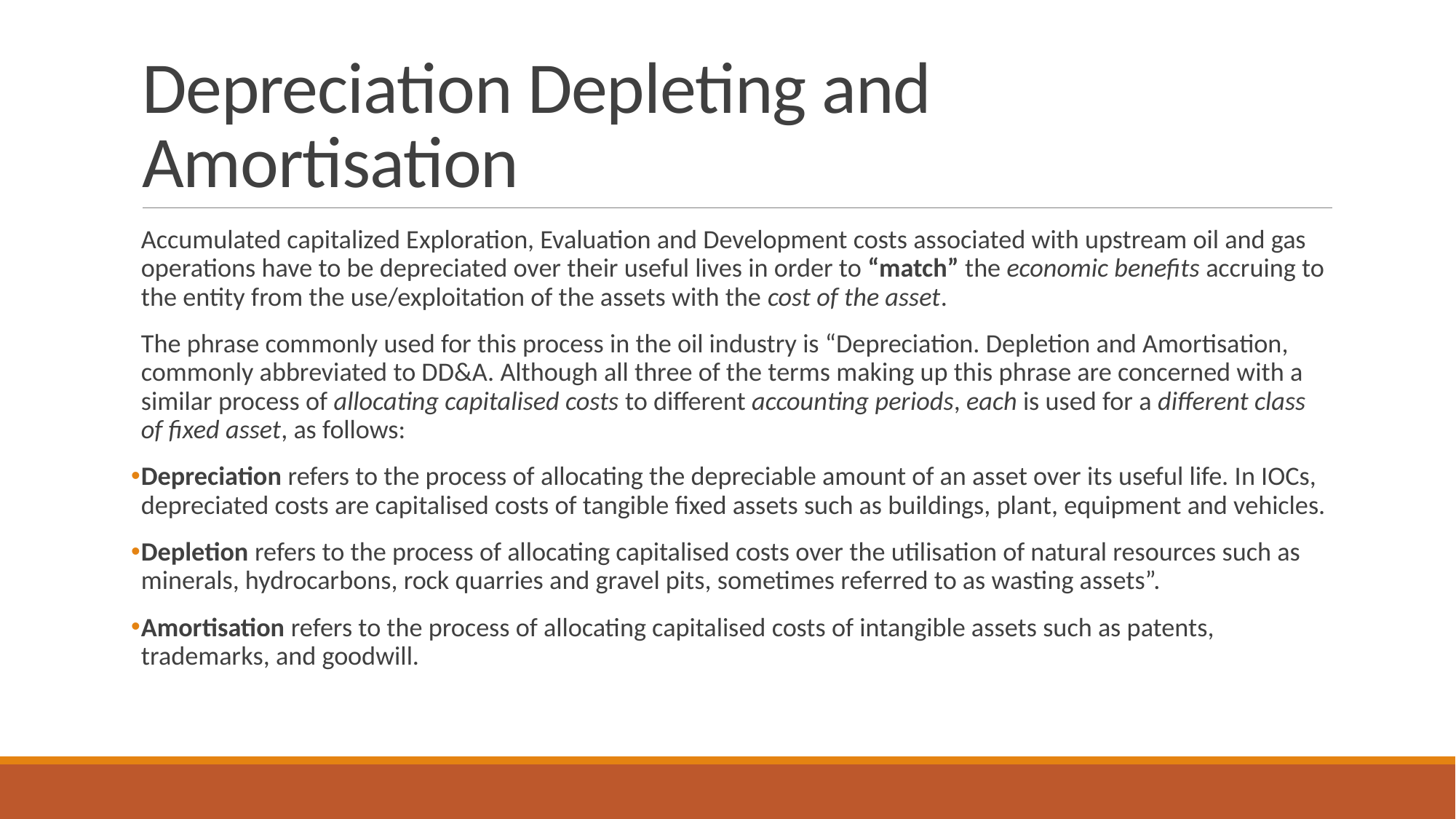

# Depreciation Depleting and Amortisation
Accumulated capitalized Exploration, Evaluation and Development costs associated with upstream oil and gas operations have to be depreciated over their useful lives in order to “match” the economic benefits accruing to the entity from the use/exploitation of the assets with the cost of the asset.
The phrase commonly used for this process in the oil industry is “Depreciation. Depletion and Amortisation, commonly abbreviated to DD&A. Although all three of the terms making up this phrase are concerned with a similar process of allocating capitalised costs to different accounting periods, each is used for a different class of fixed asset, as follows:
Depreciation refers to the process of allocating the depreciable amount of an asset over its useful life. In IOCs, depreciated costs are capitalised costs of tangible fixed assets such as buildings, plant, equipment and vehicles.
Depletion refers to the process of allocating capitalised costs over the utilisation of natural resources such as minerals, hydrocarbons, rock quarries and gravel pits, sometimes referred to as wasting assets”.
Amortisation refers to the process of allocating capitalised costs of intangible assets such as patents, trademarks, and goodwill.